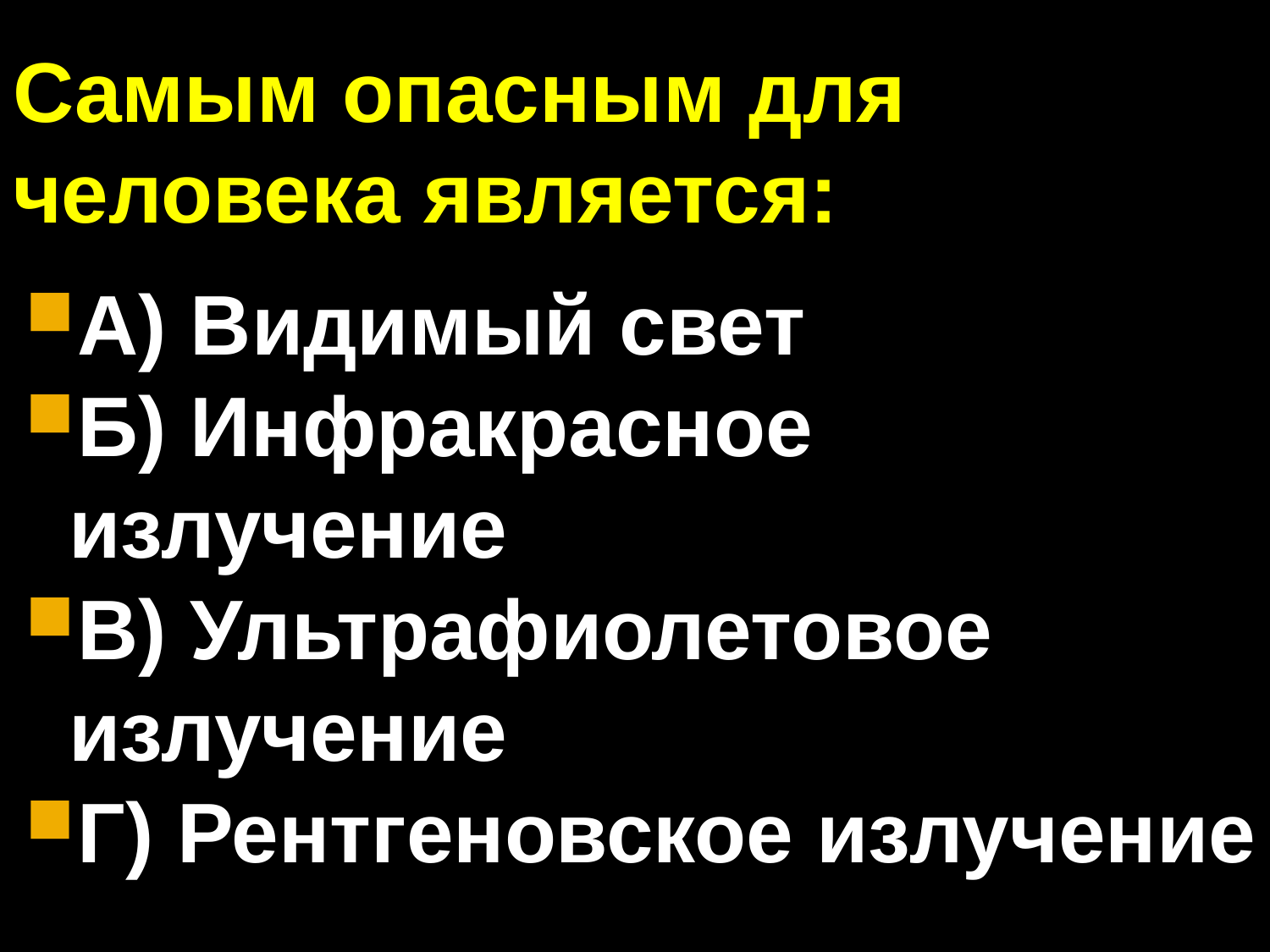

# Самым опасным для человека является:
А) Видимый свет
Б) Инфракрасное излучение
В) Ультрафиолетовое излучение
Г) Рентгеновское излучение